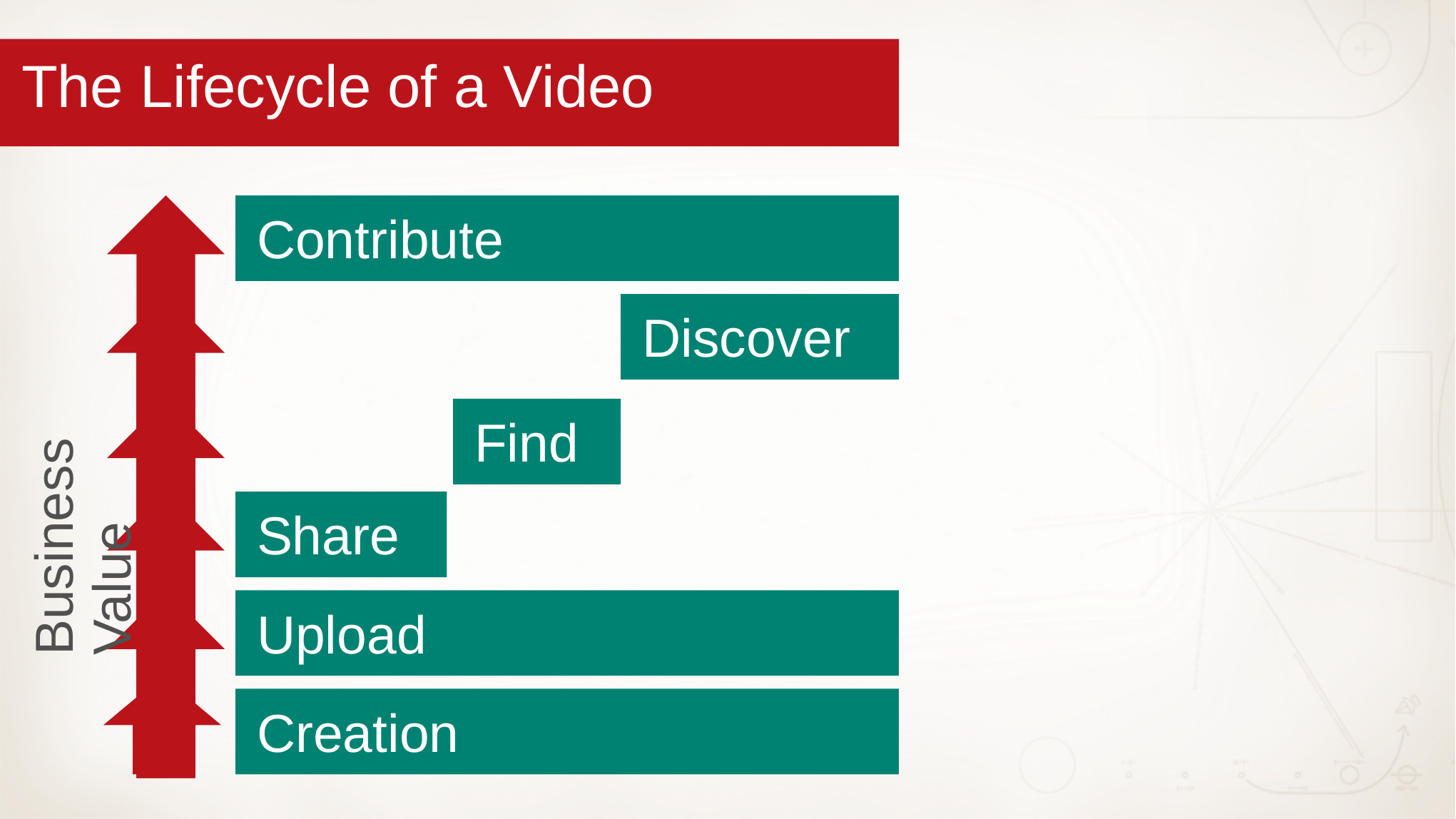

The Lifecycle of a Video
Contribute

Business Value

Discover
Find

Share

Upload

Creation